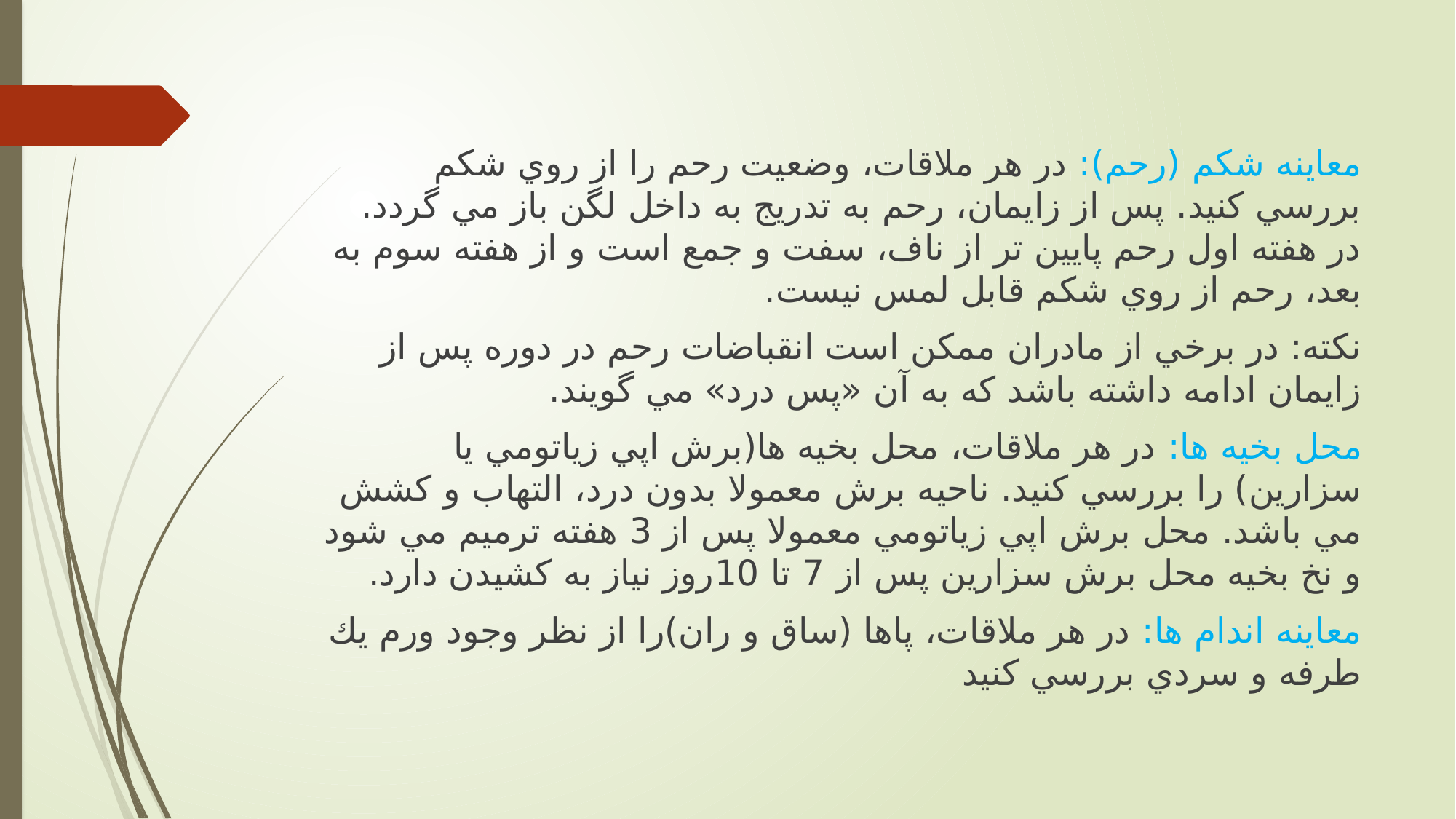

معاينه شکم (رحم): در هر ملاقات، وضعیت رحم را از روي شکم بررسي کنید. پس از زايمان، رحم به تدريج به داخل لگن باز مي گردد. در هفته اول رحم پايین تر از ناف، سفت و جمع است و از هفته سوم به بعد، رحم از روي شکم قابل لمس نیست.
نکته: در برخي از مادران ممکن است انقباضات رحم در دوره پس از زايمان ادامه داشته باشد که به آن «پس درد» مي گويند.
محل بخیه ها: در هر ملاقات، محل بخیه ها(برش اپي زياتومي يا سزارين) را بررسي کنید. ناحیه برش معمولا بدون درد، التهاب و کشش مي باشد. محل برش اپي زياتومي معمولا پس از 3 هفته ترمیم مي شود و نخ بخیه محل برش سزارين پس از 7 تا 10روز نیاز به کشیدن دارد.
معاينه اندام ها: در هر ملاقات، پاها (ساق و ران)را از نظر وجود ورم يك طرفه و سردي بررسي کنید